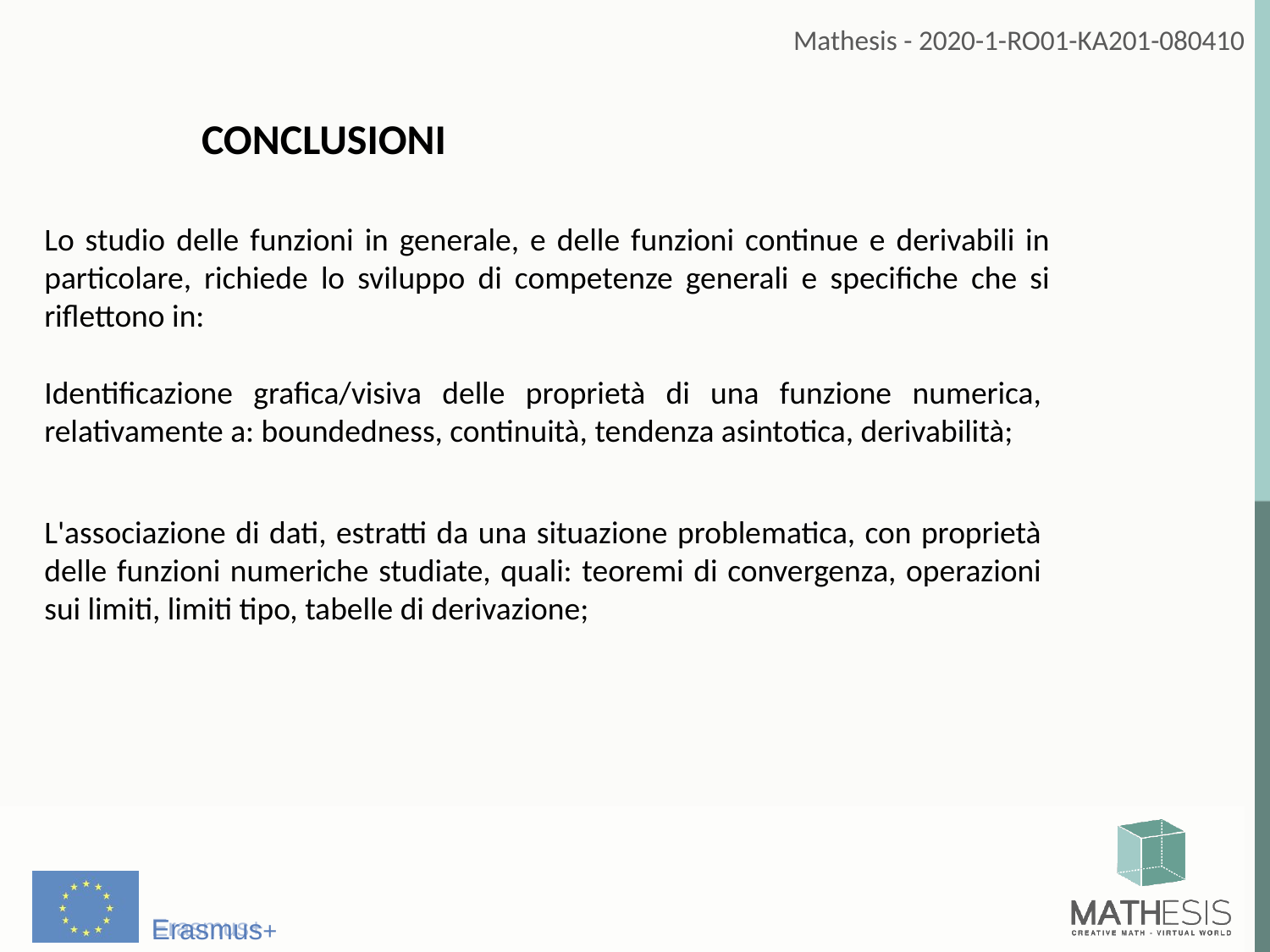

CONCLUSIONI
Lo studio delle funzioni in generale, e delle funzioni continue e derivabili in particolare, richiede lo sviluppo di competenze generali e specifiche che si riflettono in:
Identificazione grafica/visiva delle proprietà di una funzione numerica, relativamente a: boundedness, continuità, tendenza asintotica, derivabilità;
L'associazione di dati, estratti da una situazione problematica, con proprietà delle funzioni numeriche studiate, quali: teoremi di convergenza, operazioni sui limiti, limiti tipo, tabelle di derivazione;